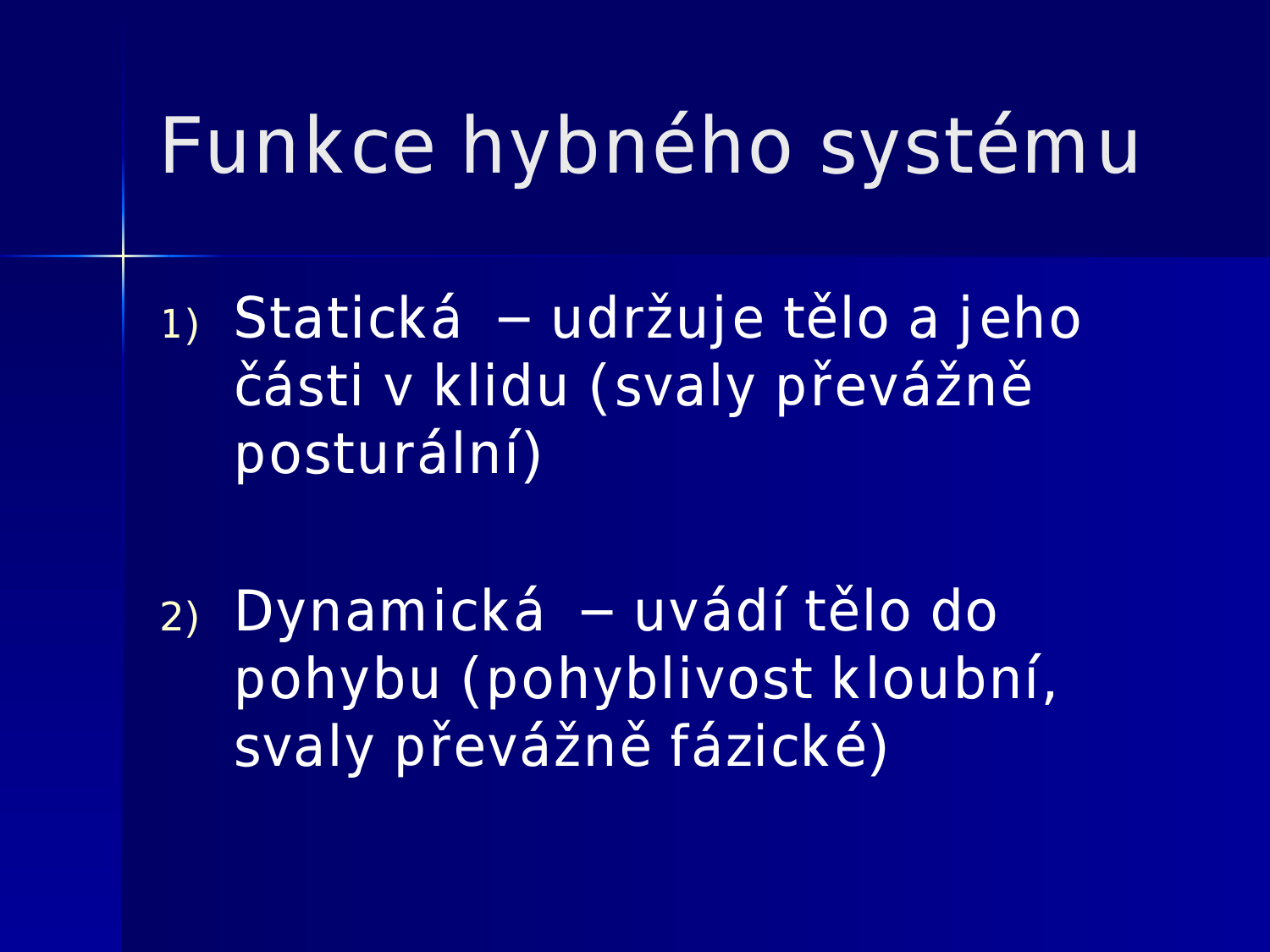

# Funkce hybného systému
Statická  – udržuje tělo a jeho části v klidu (svaly převážně posturální)

Dynamická  – uvádí tělo do pohybu (pohyblivost kloubní, svaly převážně fázické)